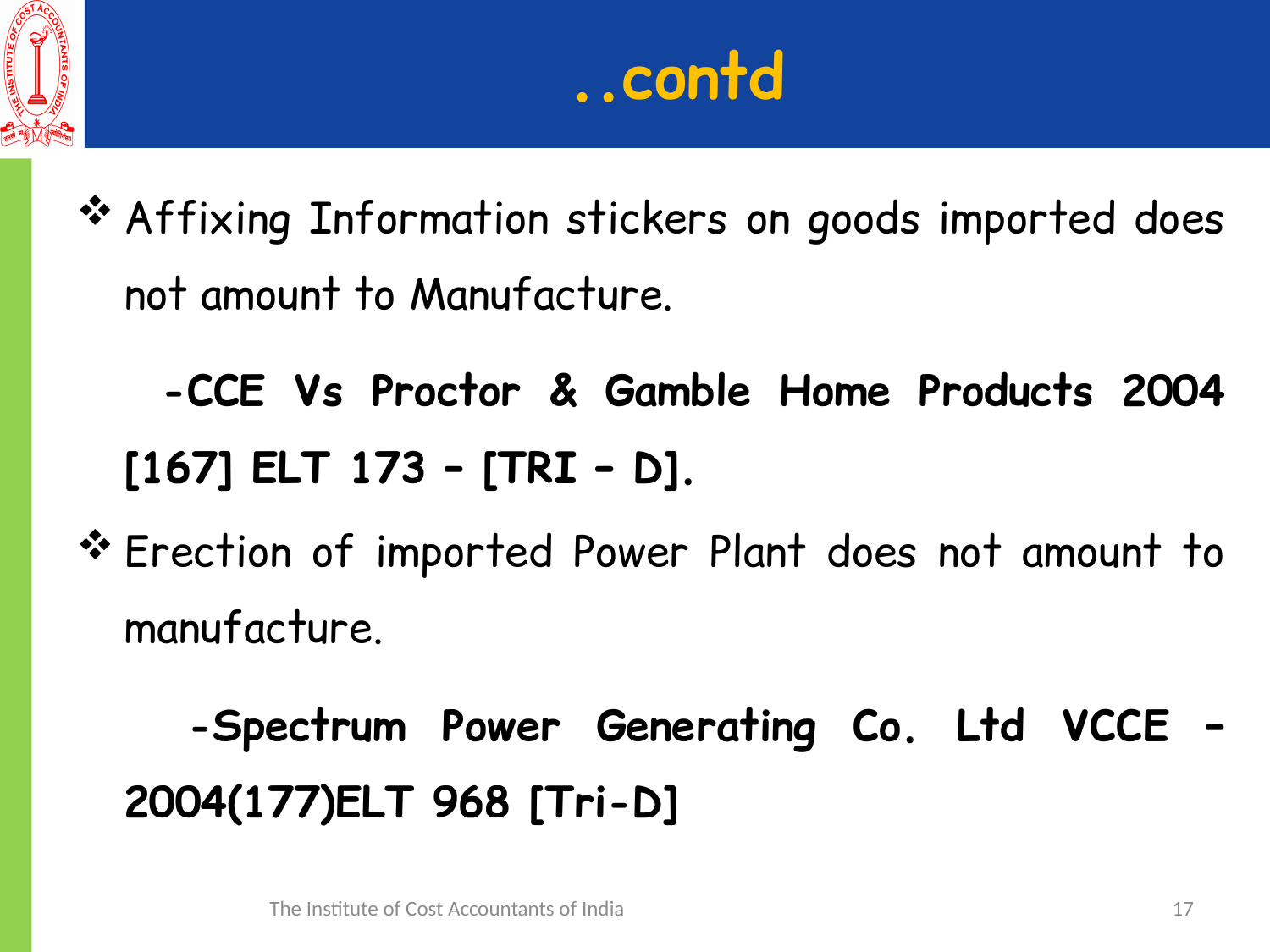

# ..contd
Affixing Information stickers on goods imported does not amount to Manufacture.
   -CCE Vs Proctor & Gamble Home Products 2004 [167] ELT 173 – [TRI – D].
Erection of imported Power Plant does not amount to manufacture.
   -Spectrum Power Generating Co. Ltd VCCE – 2004(177)ELT 968 [Tri-D]
The Institute of Cost Accountants of India
17